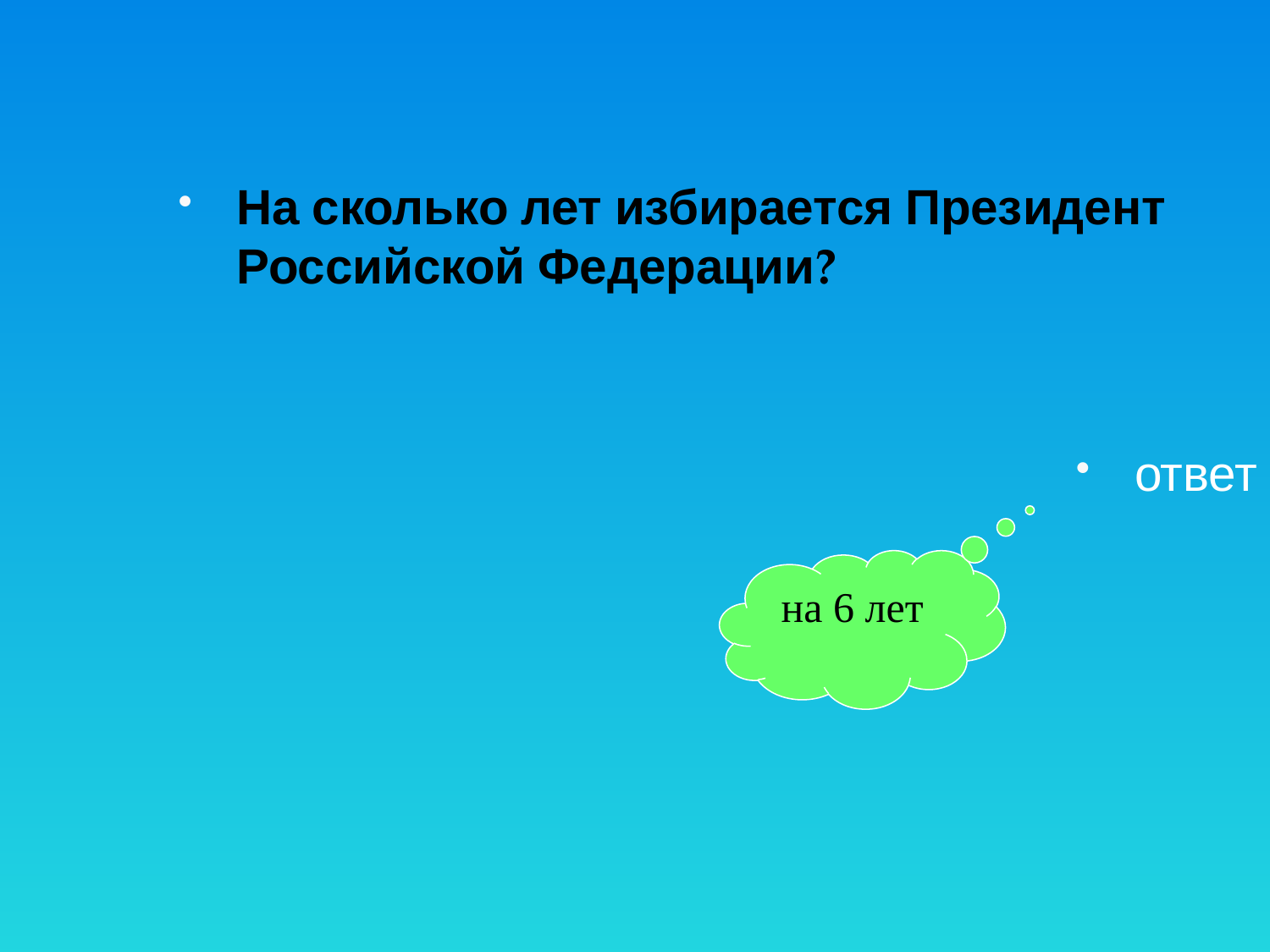

На сколько лет избирается Президент Российской Федерации?

ответ
на 6 лет